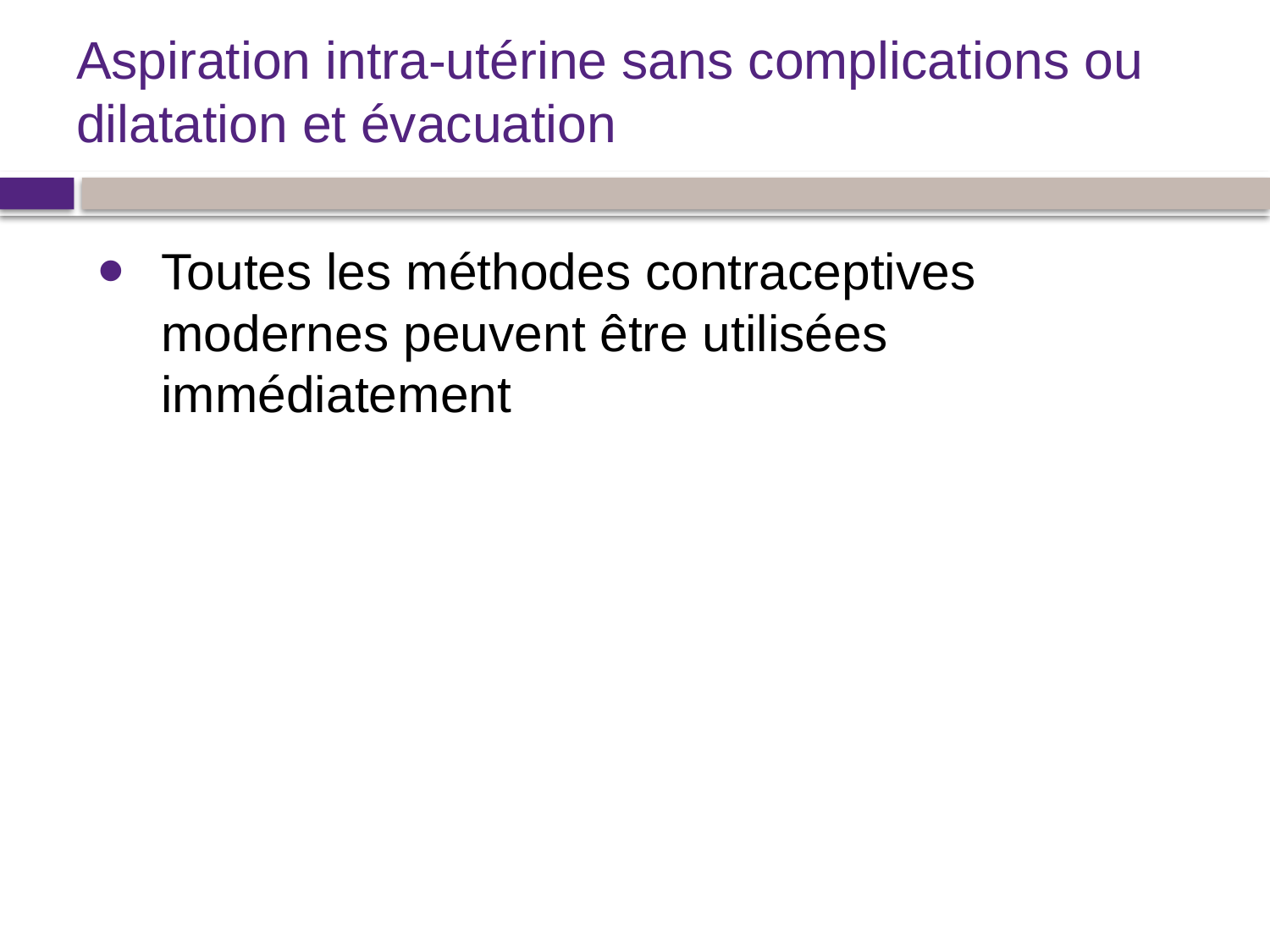

# Aspiration intra-utérine sans complications ou dilatation et évacuation
Toutes les méthodes contraceptives modernes peuvent être utilisées immédiatement